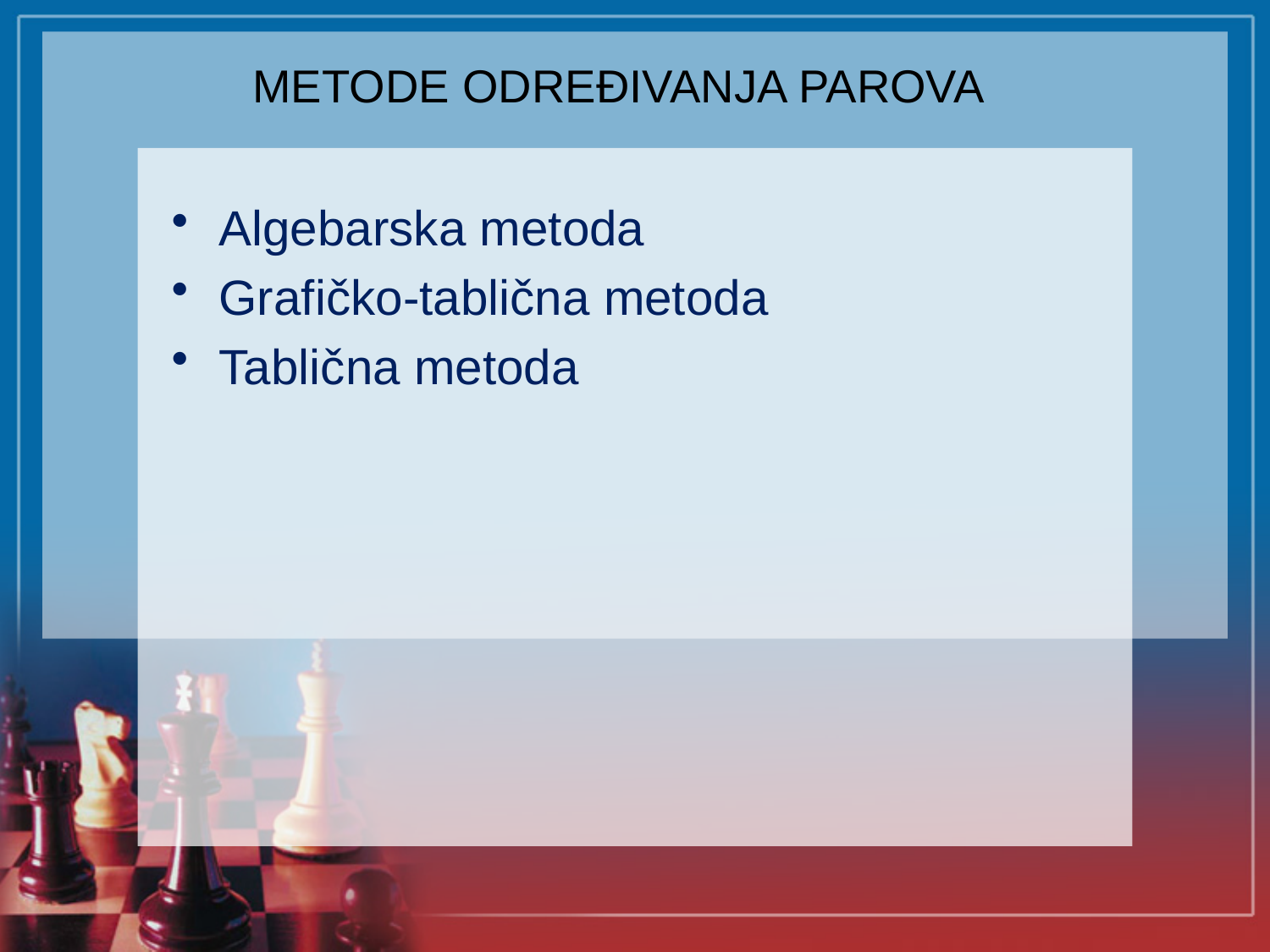

# METODE ODREĐIVANJA PAROVA
Algebarska metoda
Grafičko-tablična metoda
Tablična metoda